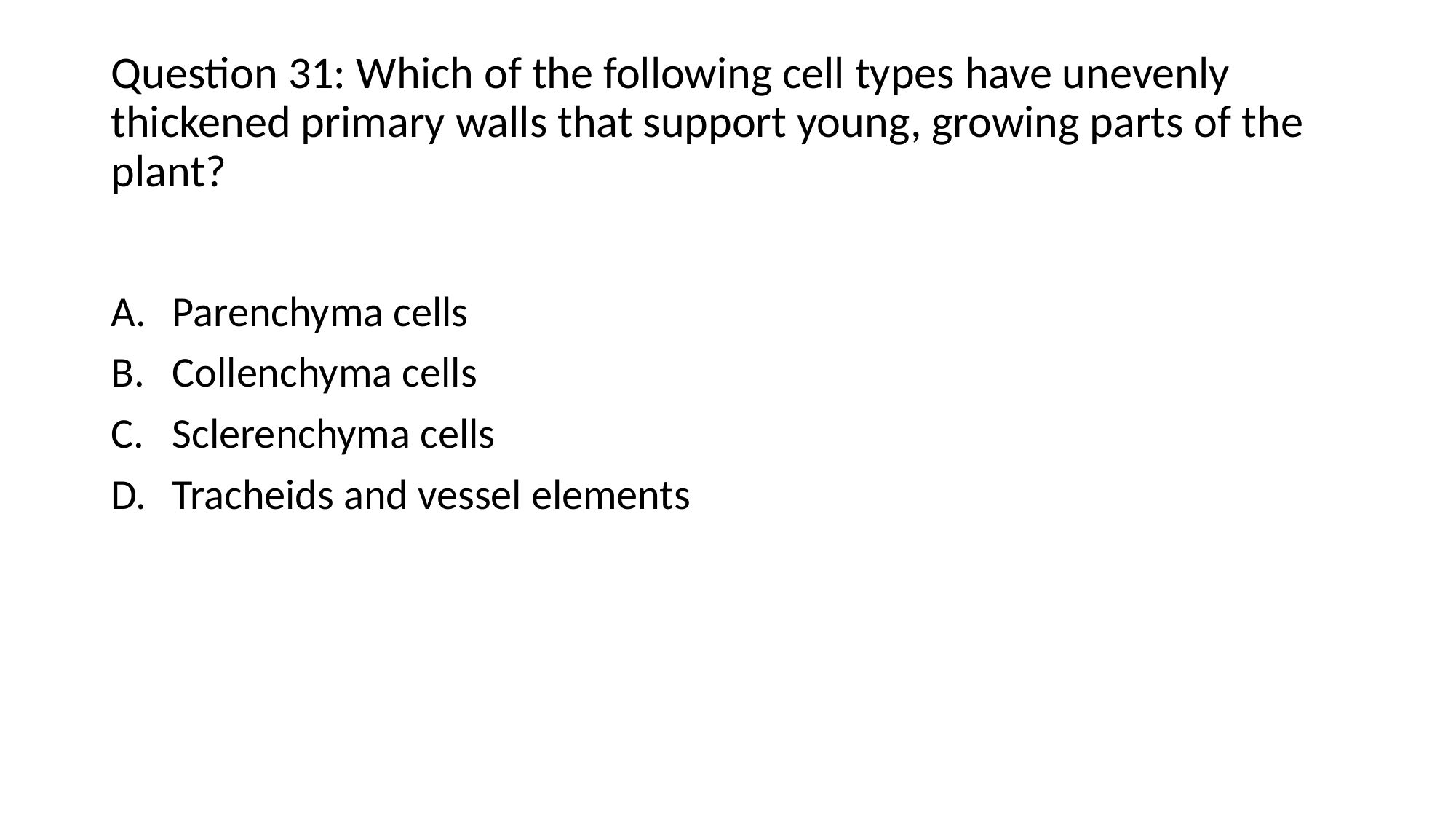

# Question 31: Which of the following cell types have unevenly thickened primary walls that support young, growing parts of the plant?

Parenchyma cells
Collenchyma cells
Sclerenchyma cells
Tracheids and vessel elements